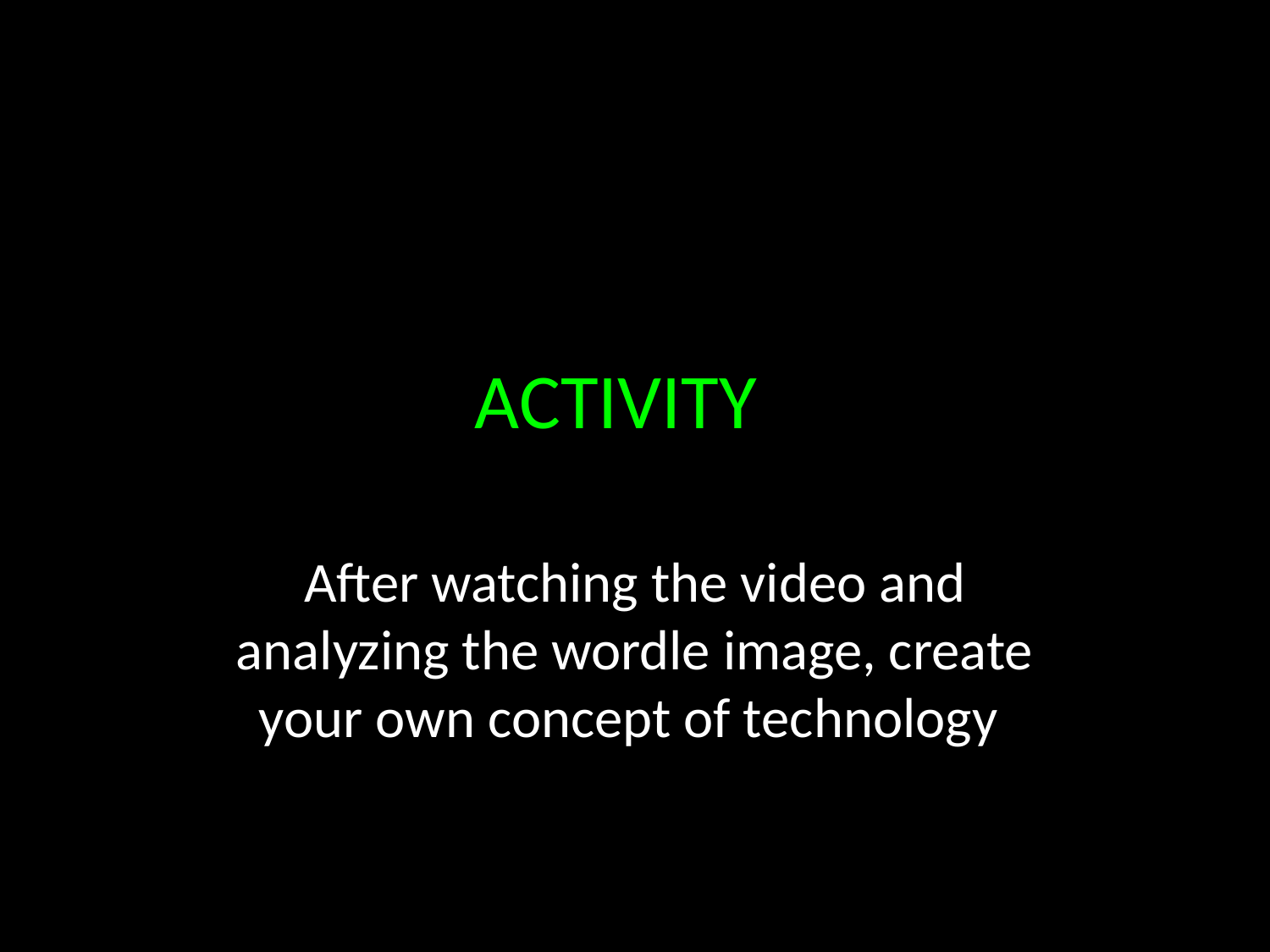

# ACTIVITYT
After watching the video and analyzing the wordle image, create your own concept of technology